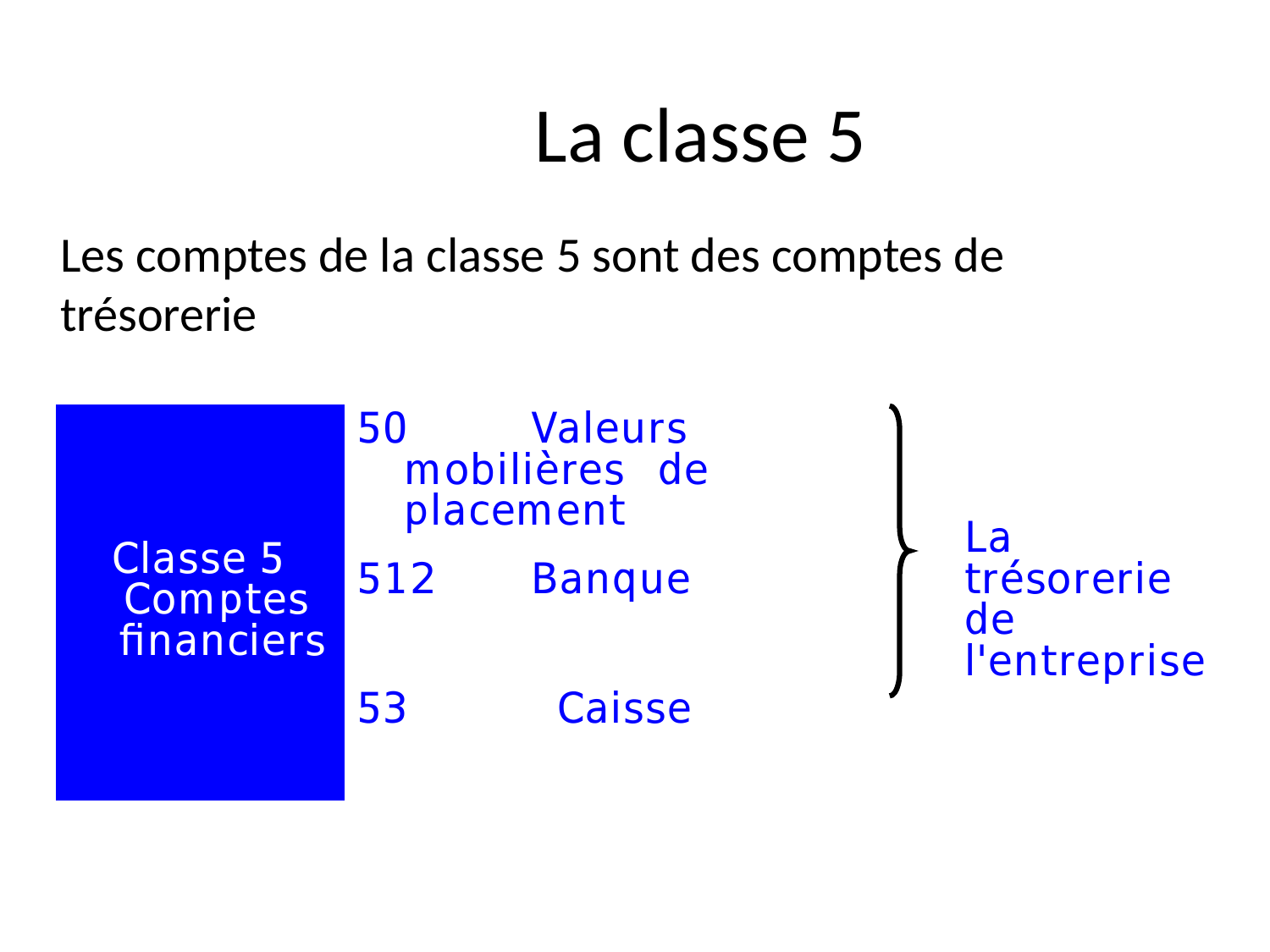

# La classe 5
	Les comptes de la classe 5 sont des comptes de trésorerie
| Classe 5 Comptes financiers | 50 Valeurs mobilières de placement | La trésorerie de l'entreprise |
| --- | --- | --- |
|  | 512 Banque |  |
|  | 53 Caisse |  |